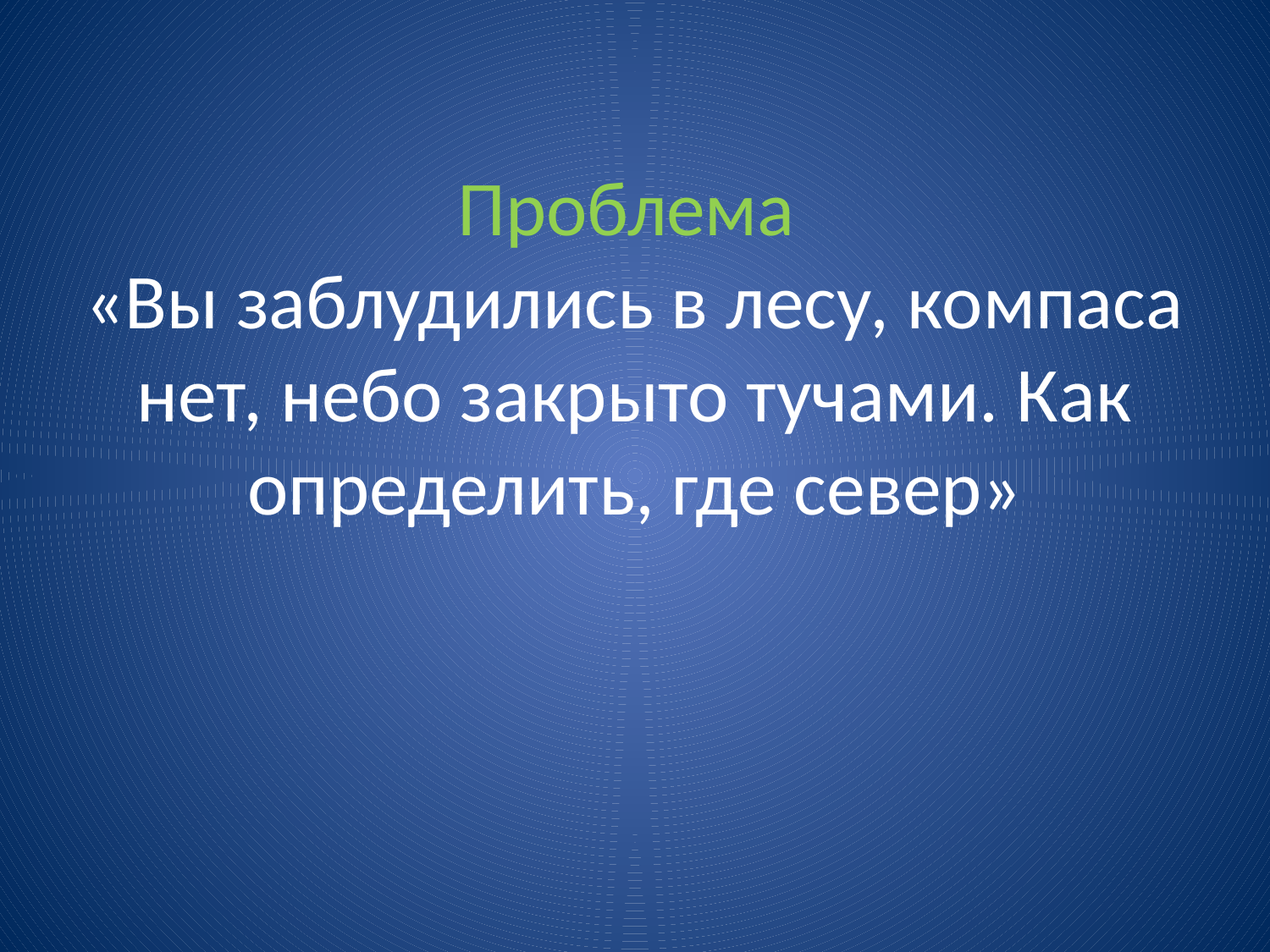

# Проблема «Вы заблудились в лесу, компаса нет, небо закрыто тучами. Как определить, где север»